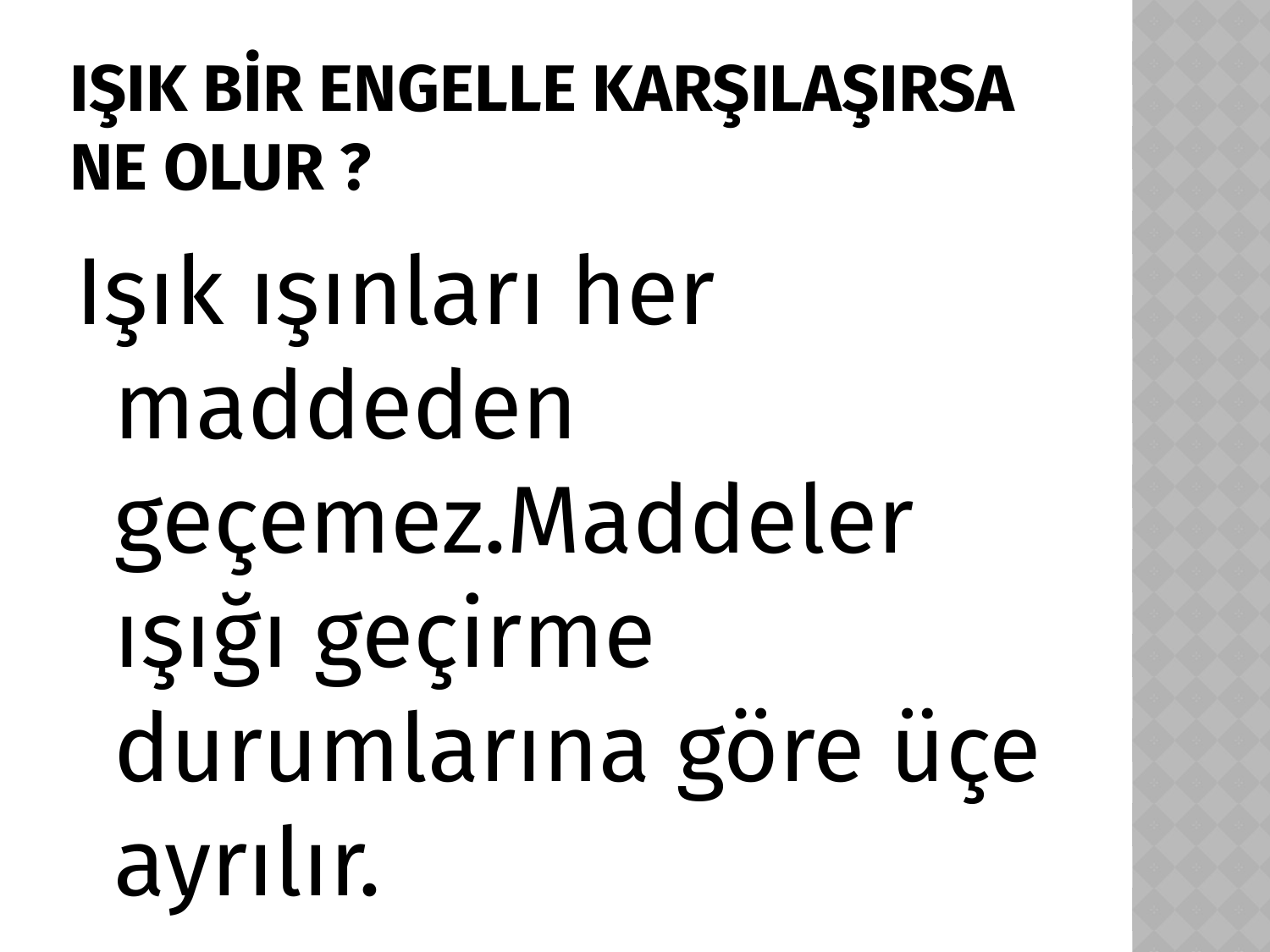

# IŞIK BİR ENGELLE KARŞILAŞIRSA NE OLUR ?
Işık ışınları her maddeden geçemez.Maddeler ışığı geçirme durumlarına göre üçe ayrılır.